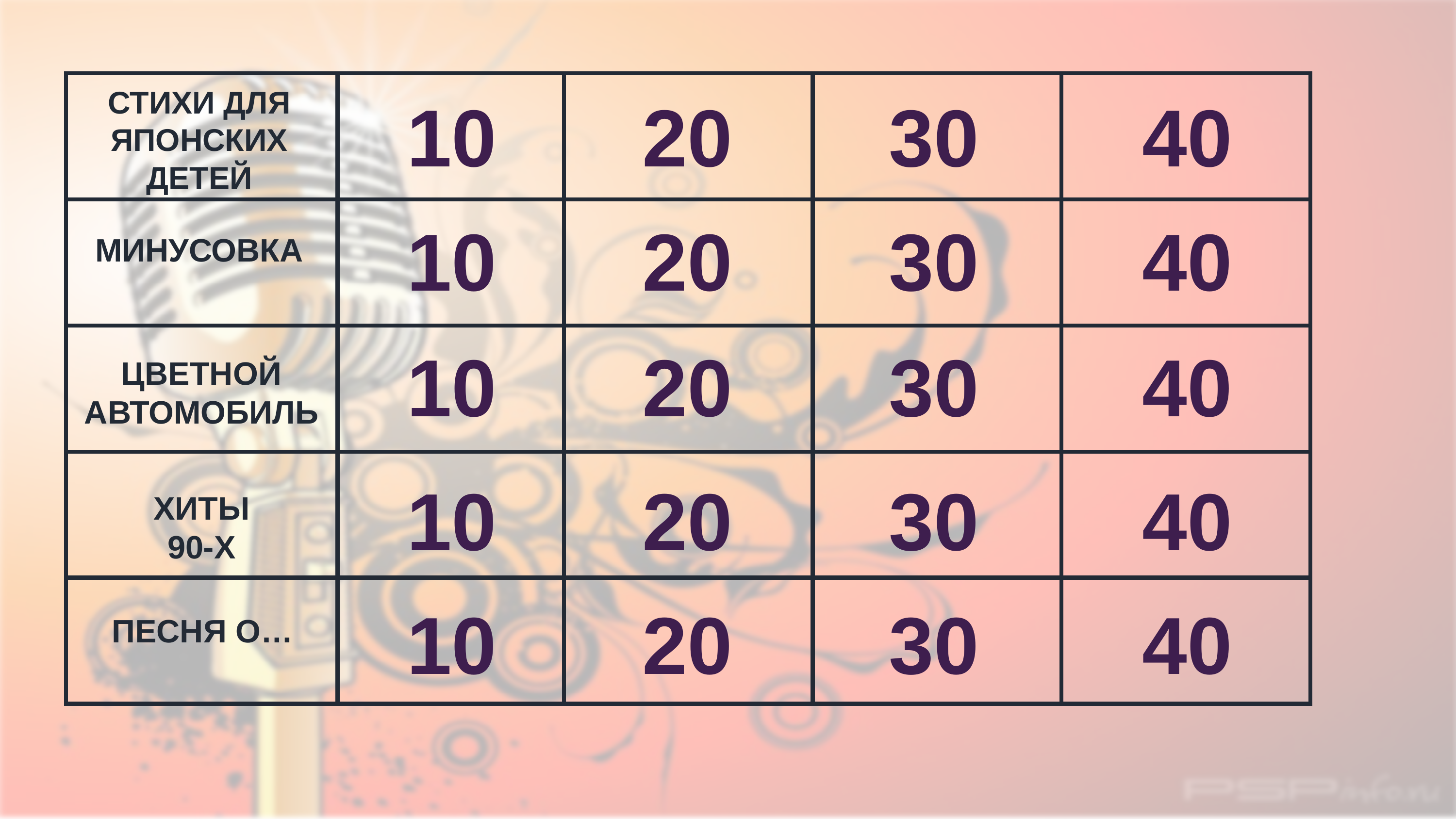

|  |  |  |  |  |
| --- | --- | --- | --- | --- |
|  |  |  |  |  |
|  |  |  |  |  |
|  |  |  |  |  |
|  |  |  |  |  |
СТИХИ ДЛЯ
ЯПОНСКИХ
ДЕТЕЙ
40
20
10
30
20
40
10
30
МИНУСОВКА
40
20
10
30
ЦВЕТНОЙ
АВТОМОБИЛЬ
40
20
10
30
ХИТЫ
90-Х
40
20
10
30
ПЕСНЯ О…